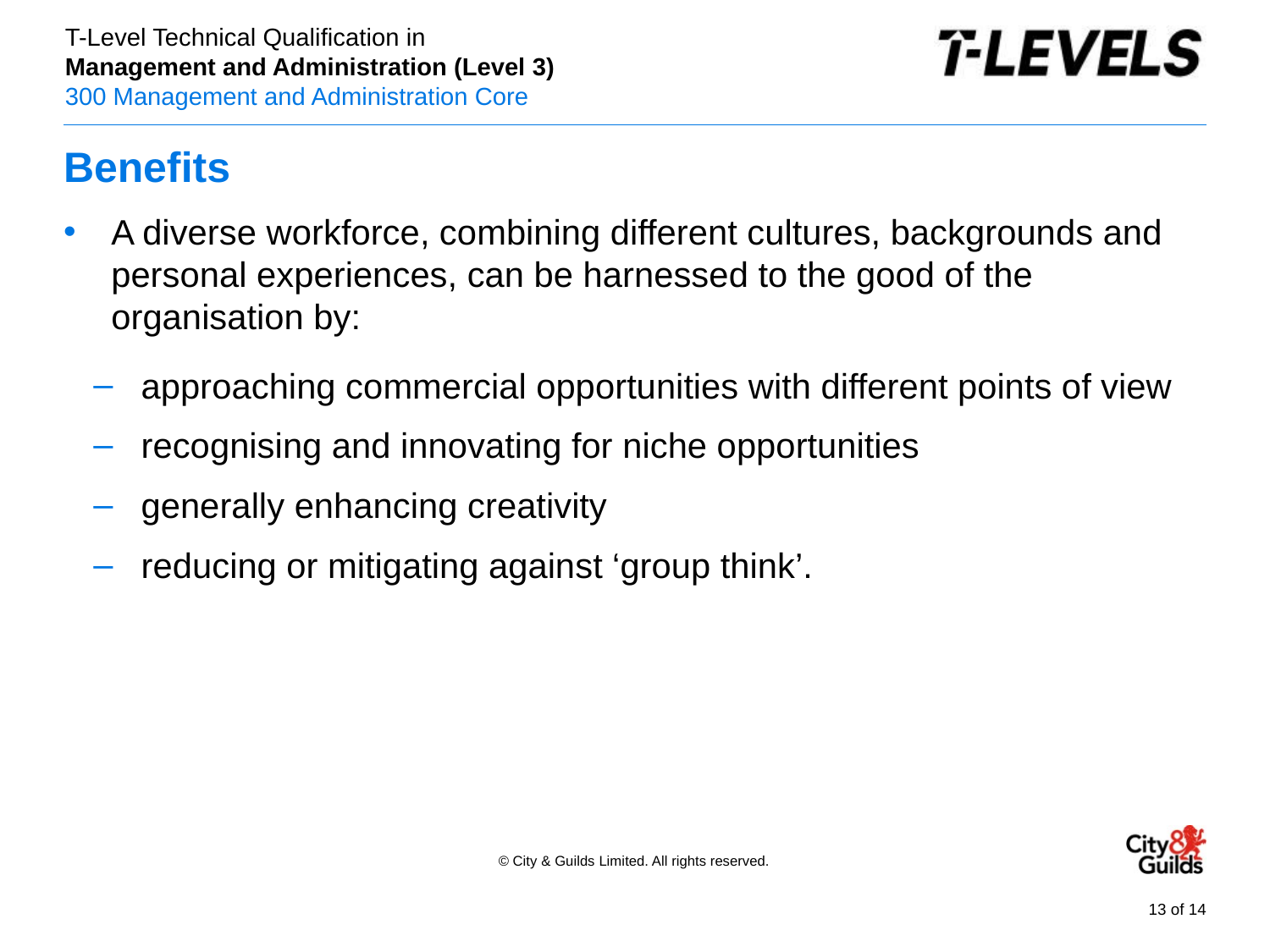

# Benefits
A diverse workforce, combining different cultures, backgrounds and personal experiences, can be harnessed to the good of the organisation by:
approaching commercial opportunities with different points of view
recognising and innovating for niche opportunities
generally enhancing creativity
reducing or mitigating against ‘group think’.